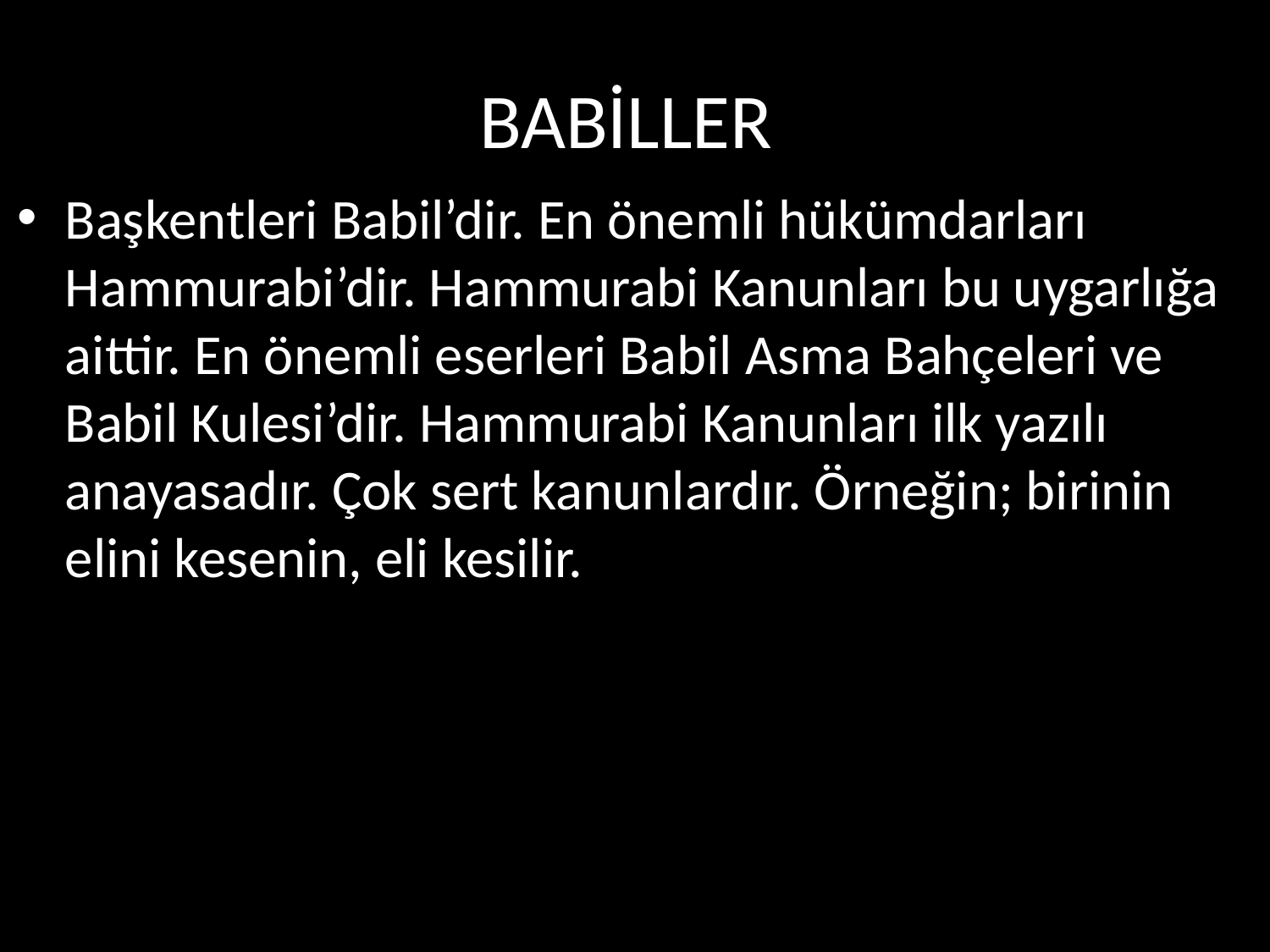

# BABİLLER
Başkentleri Babil’dir. En önemli hükümdarları Hammurabi’dir. Hammurabi Kanunları bu uygarlığa aittir. En önemli eserleri Babil Asma Bahçeleri ve Babil Kulesi’dir. Hammurabi Kanunları ilk yazılı anayasadır. Çok sert kanunlardır. Örneğin; birinin elini kesenin, eli kesilir.